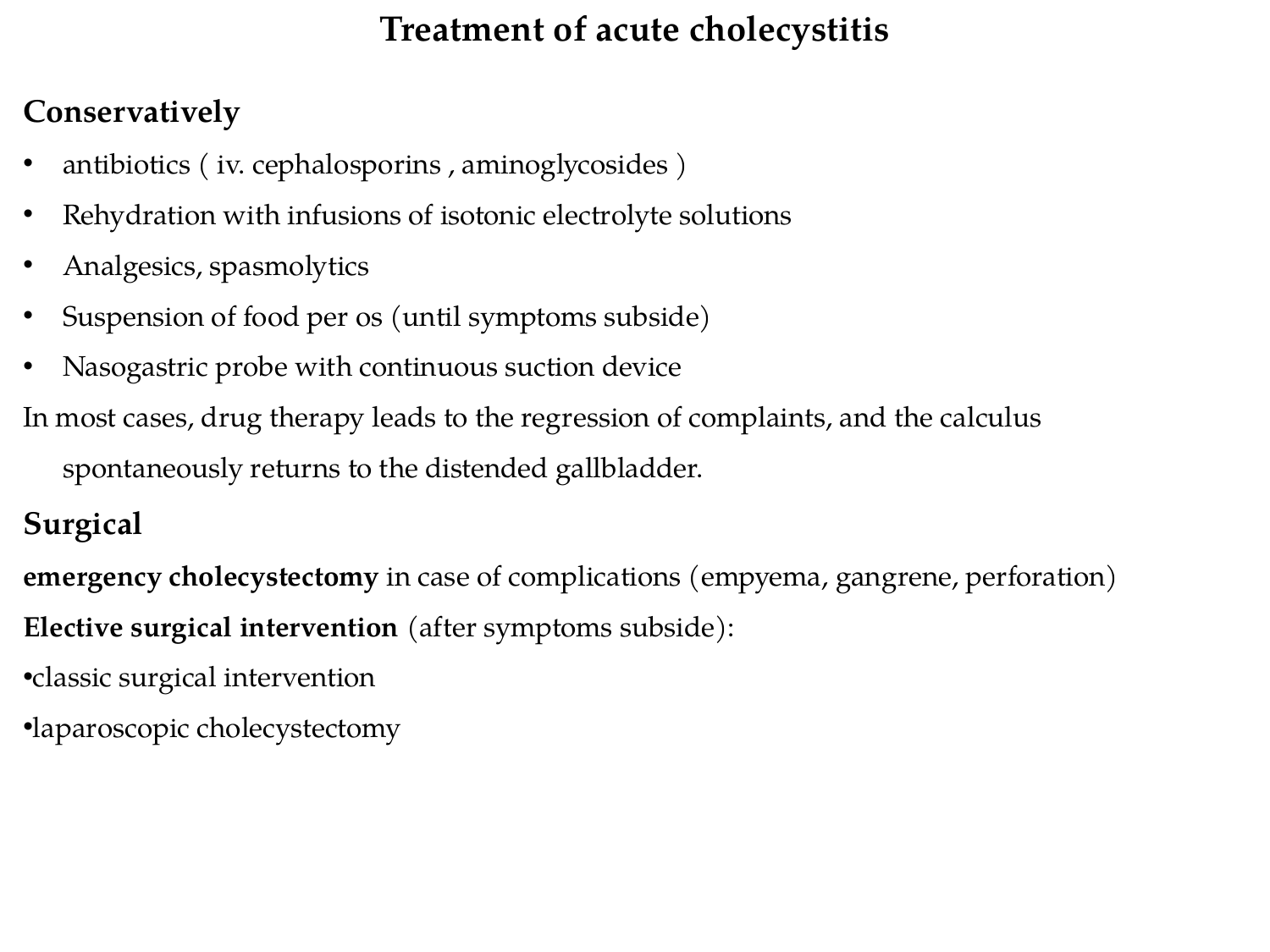

Treatment of acute cholecystitis

Conservatively
antibiotics ( iv. cephalosporins , aminoglycosides )
Rehydration with infusions of isotonic electrolyte solutions
Analgesics, spasmolytics
Suspension of food per os (until symptoms subside)
Nasogastric probe with continuous suction device
In most cases, drug therapy leads to the regression of complaints, and the calculus spontaneously returns to the distended gallbladder.
Surgical
emergency cholecystectomy in case of complications (empyema, gangrene, perforation)
Elective surgical intervention (after symptoms subside):
classic surgical intervention
laparoscopic cholecystectomy